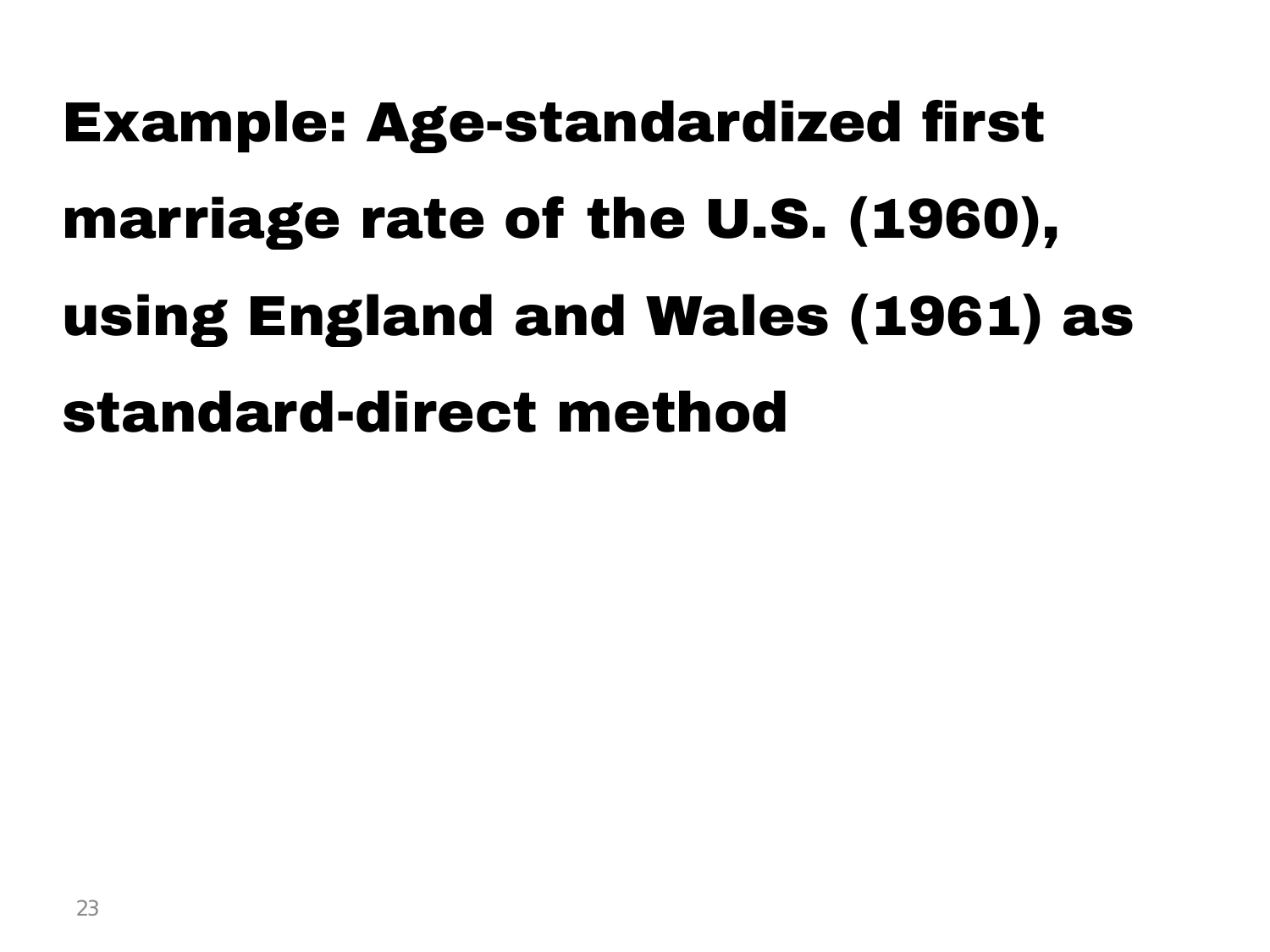

Example: Age-standardized first marriage rate of the U.S. (1960), using England and Wales (1961) as standard-direct method
23